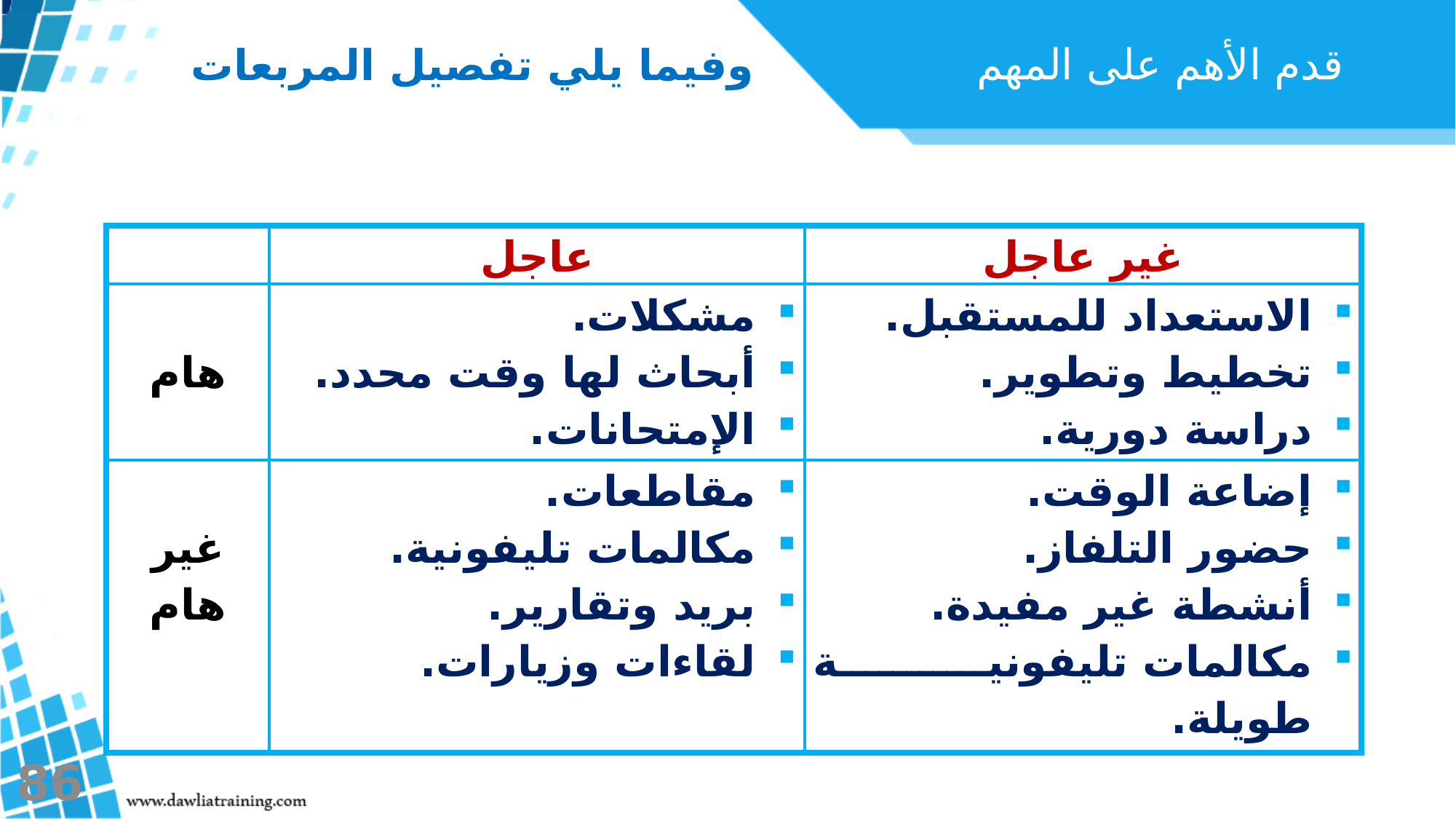

قدم الأهم على المهم
وفيما يلي تفصيل المربعات
|  | عاجل | غير عاجل |
| --- | --- | --- |
| هام | مشكلات. أبحاث لها وقت محدد. الإمتحانات. | الاستعداد للمستقبل. تخطيط وتطوير. دراسة دورية. |
| غير هام | مقاطعات. مكالمات تليفونية. بريد وتقارير. لقاءات وزيارات. | إضاعة الوقت. حضور التلفاز. أنشطة غير مفيدة. مكالمات تليفونية طويلة. |
86